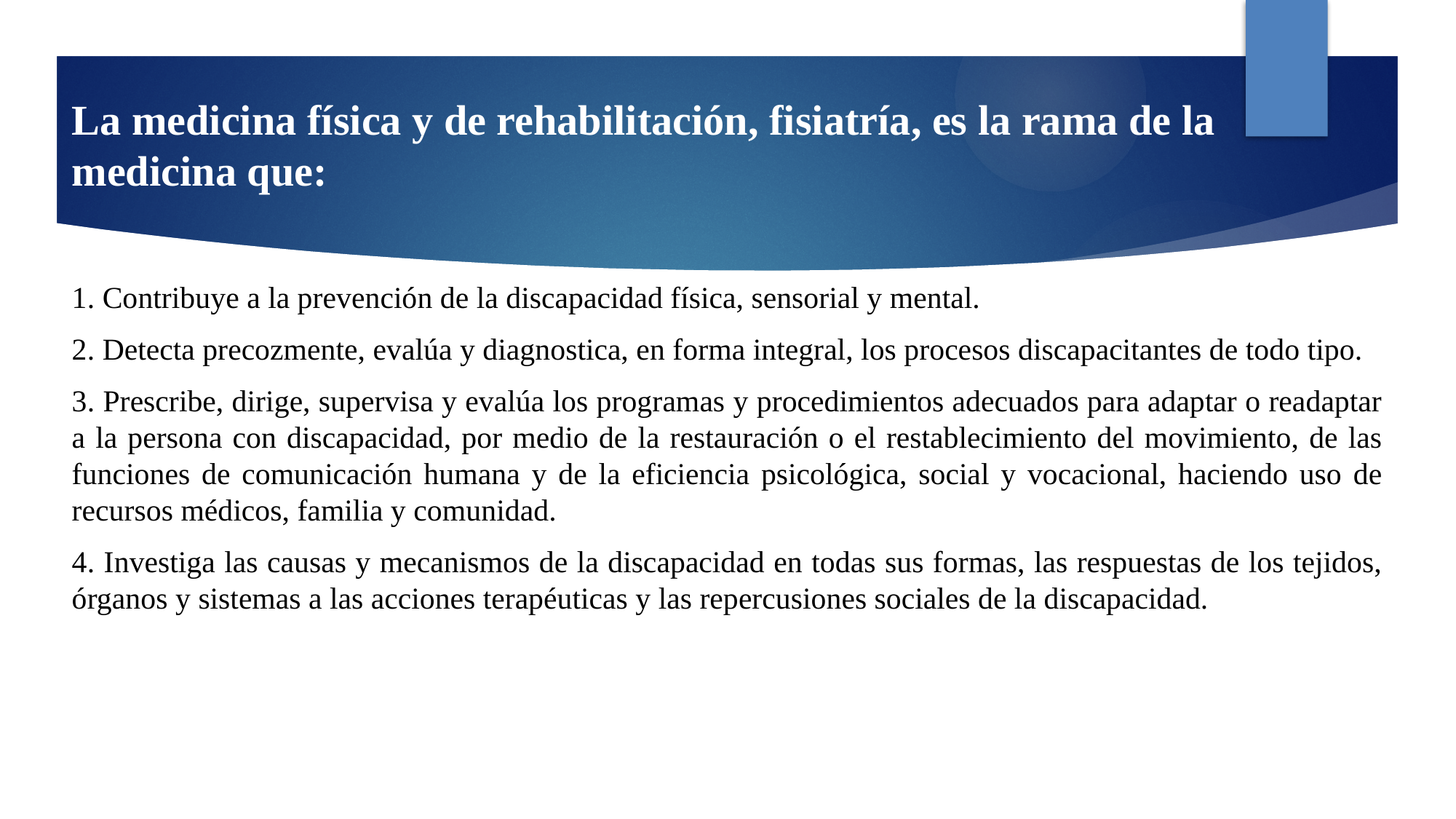

# La medicina física y de rehabilitación, fisiatría, es la rama de la medicina que:
1. Contribuye a la prevención de la discapacidad física, sensorial y mental.
2. Detecta precozmente, evalúa y diagnostica, en forma integral, los procesos discapacitantes de todo tipo.
3. Prescribe, dirige, supervisa y evalúa los programas y procedimientos adecuados para adaptar o readaptar a la persona con discapacidad, por medio de la restauración o el restablecimiento del movimiento, de las funciones de comunicación humana y de la eficiencia psicológica, social y vocacional, haciendo uso de recursos médicos, familia y comunidad.
4. Investiga las causas y mecanismos de la discapacidad en todas sus formas, las respuestas de los tejidos, órganos y sistemas a las acciones terapéuticas y las repercusiones sociales de la discapacidad.